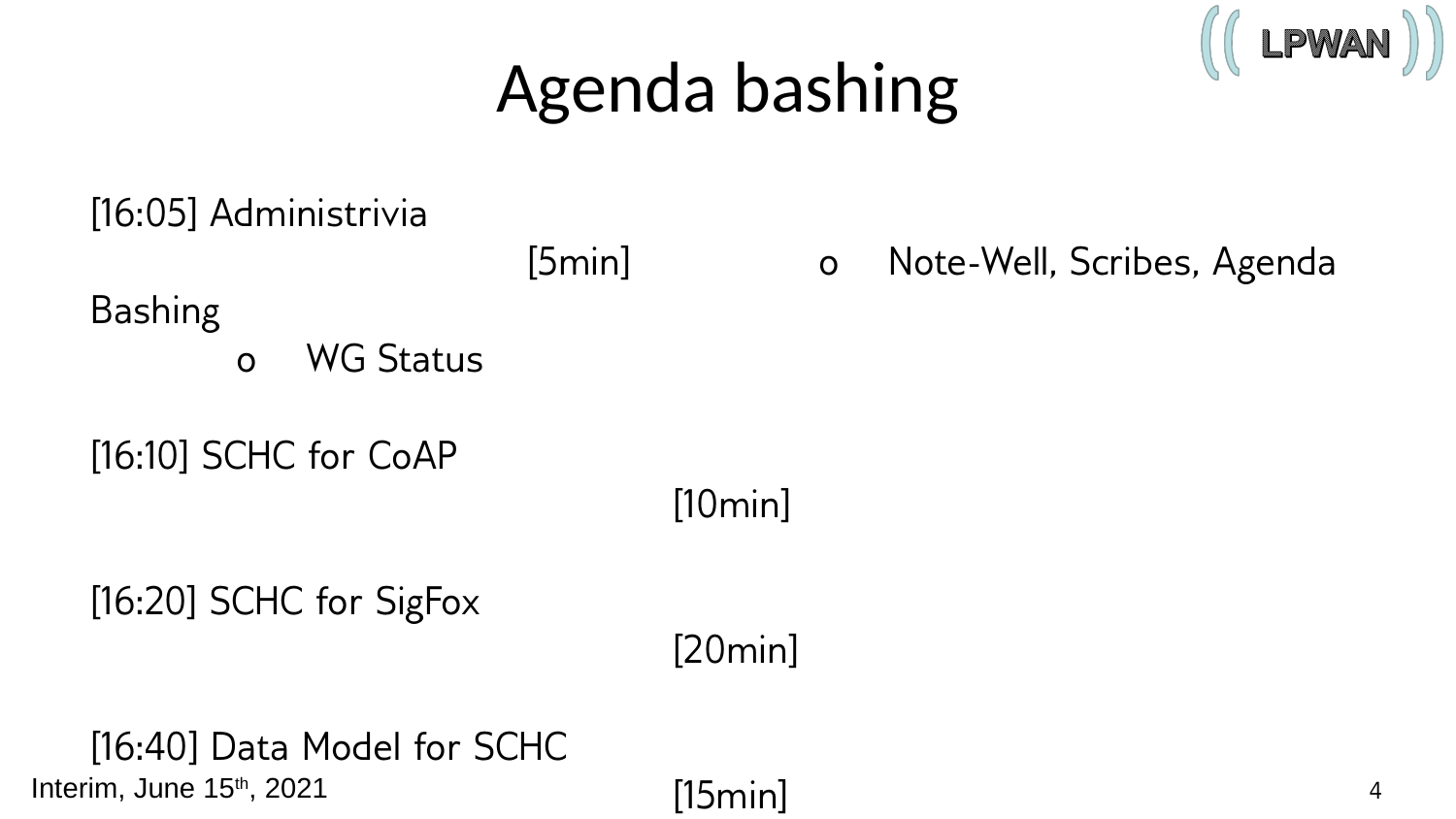

# Agenda bashing
[16:05] Administrivia                								[5min]    	o    Note-Well, Scribes, Agenda Bashing
	o    WG Status

[16:10] SCHC for CoAP										[10min]

[16:20] SCHC for SigFox 										[20min]

[16:40] Data Model for SCHC 									[15min]

[16:55]  AOB              								               [ QS ]
4